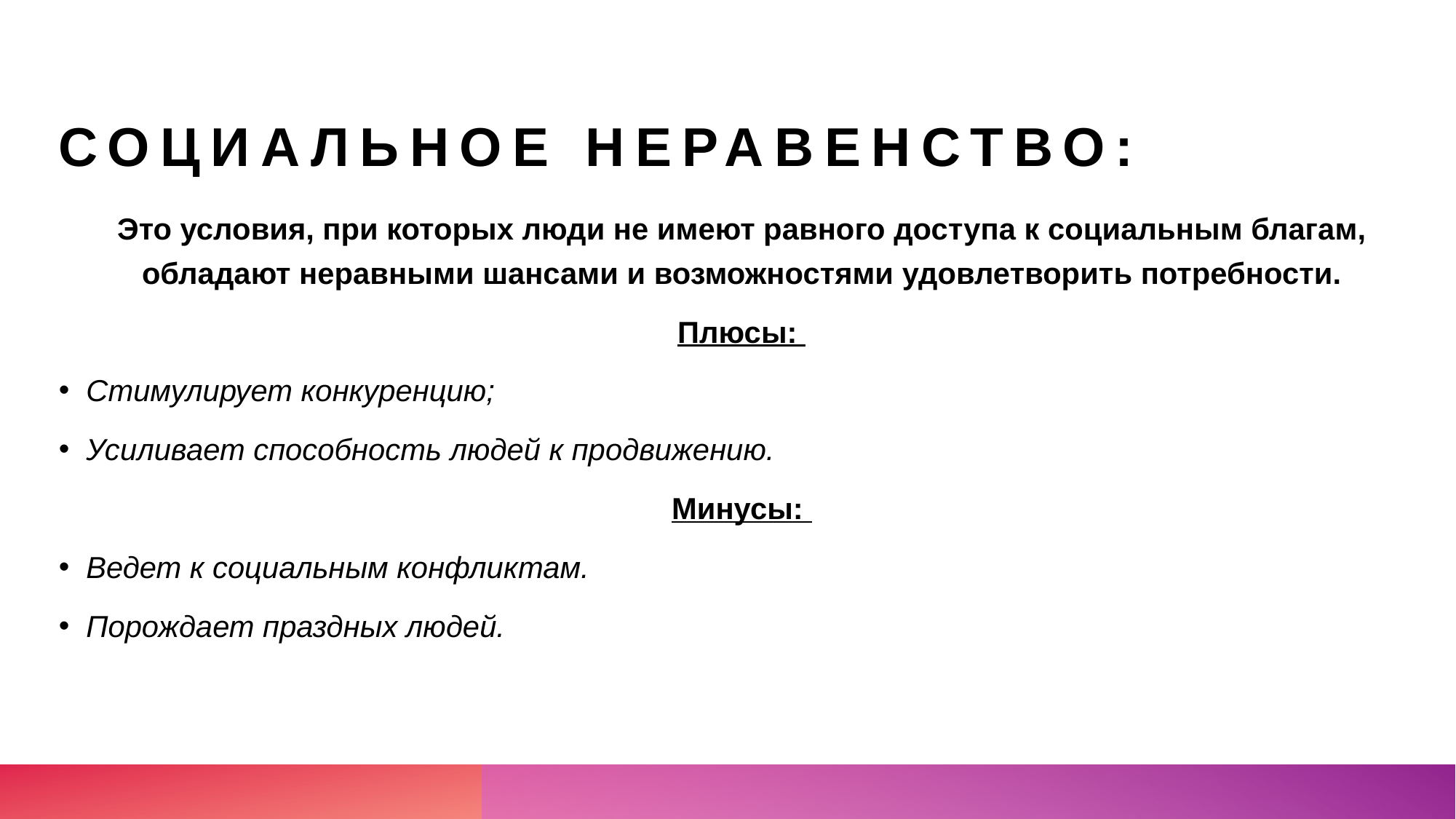

# Социальное неравенство:
Это условия, при которых люди не имеют равного доступа к социальным благам, обладают неравными шансами и возможностями удовлетворить потребности.
Плюсы:
Стимулирует конкуренцию;
Усиливает способность людей к продвижению.
Минусы:
Ведет к социальным конфликтам.
Порождает праздных людей.